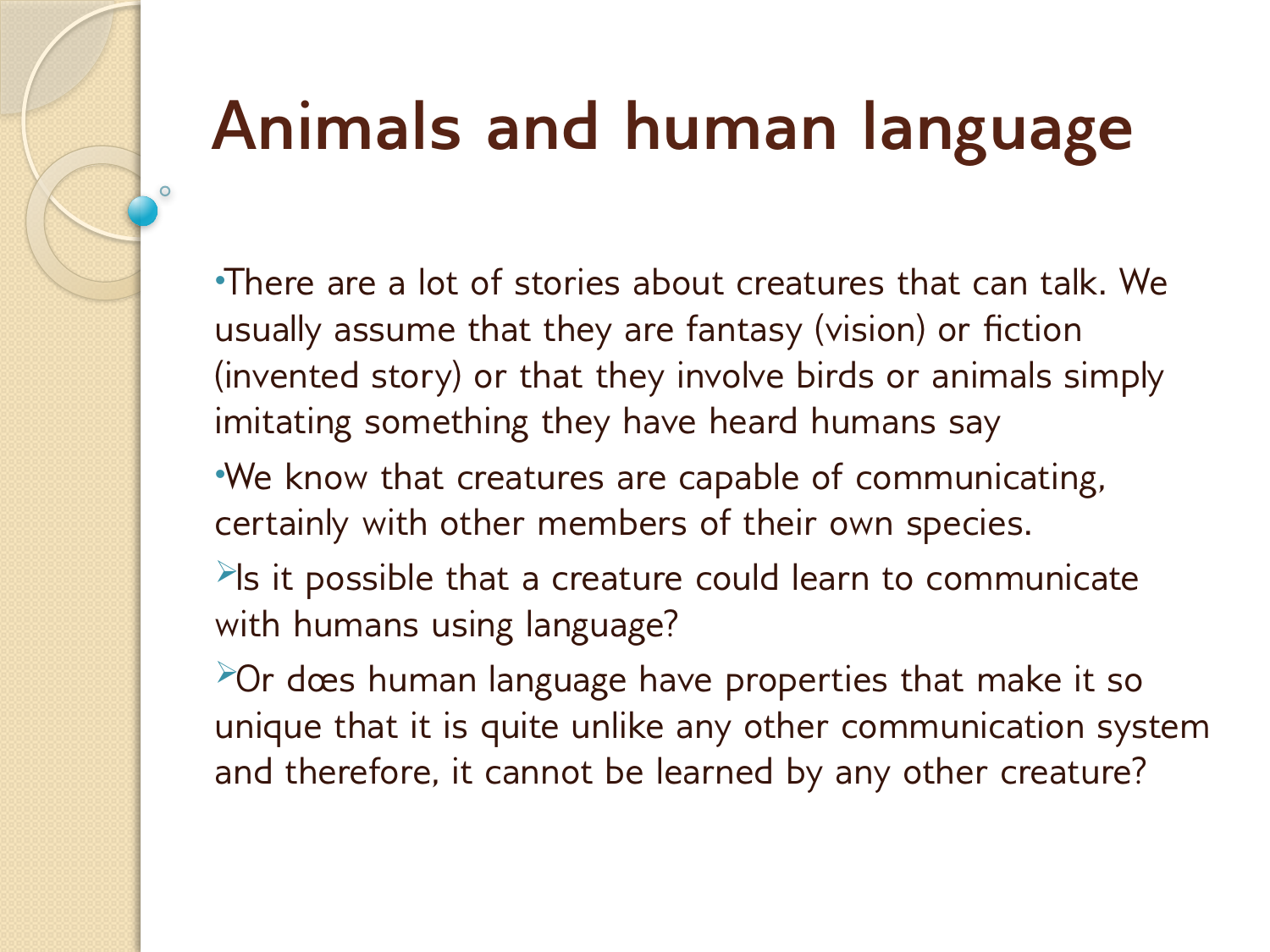

# Animals and human language
There are a lot of stories about creatures that can talk. We usually assume that they are fantasy (vision) or fiction (invented story) or that they involve birds or animals simply imitating something they have heard humans say
We know that creatures are capable of communicating, certainly with other members of their own species.
Is it possible that a creature could learn to communicate with humans using language?
Or does human language have properties that make it so unique that it is quite unlike any other communication system and therefore, it cannot be learned by any other creature?